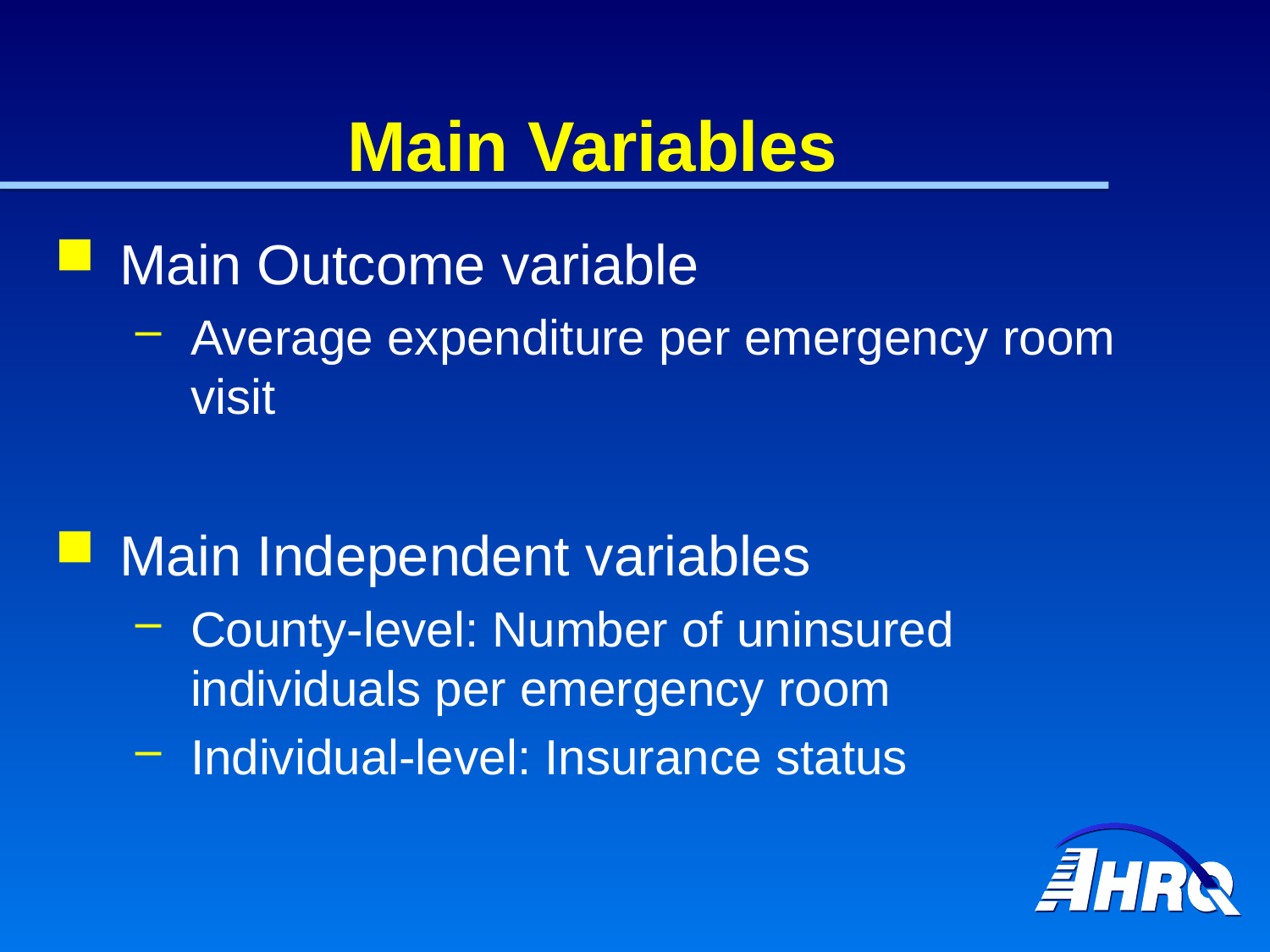

# Main Variables
Main Outcome variable
Average expenditure per emergency room visit

Main Independent variables
County-level: Number of uninsured individuals per emergency room
Individual-level: Insurance status